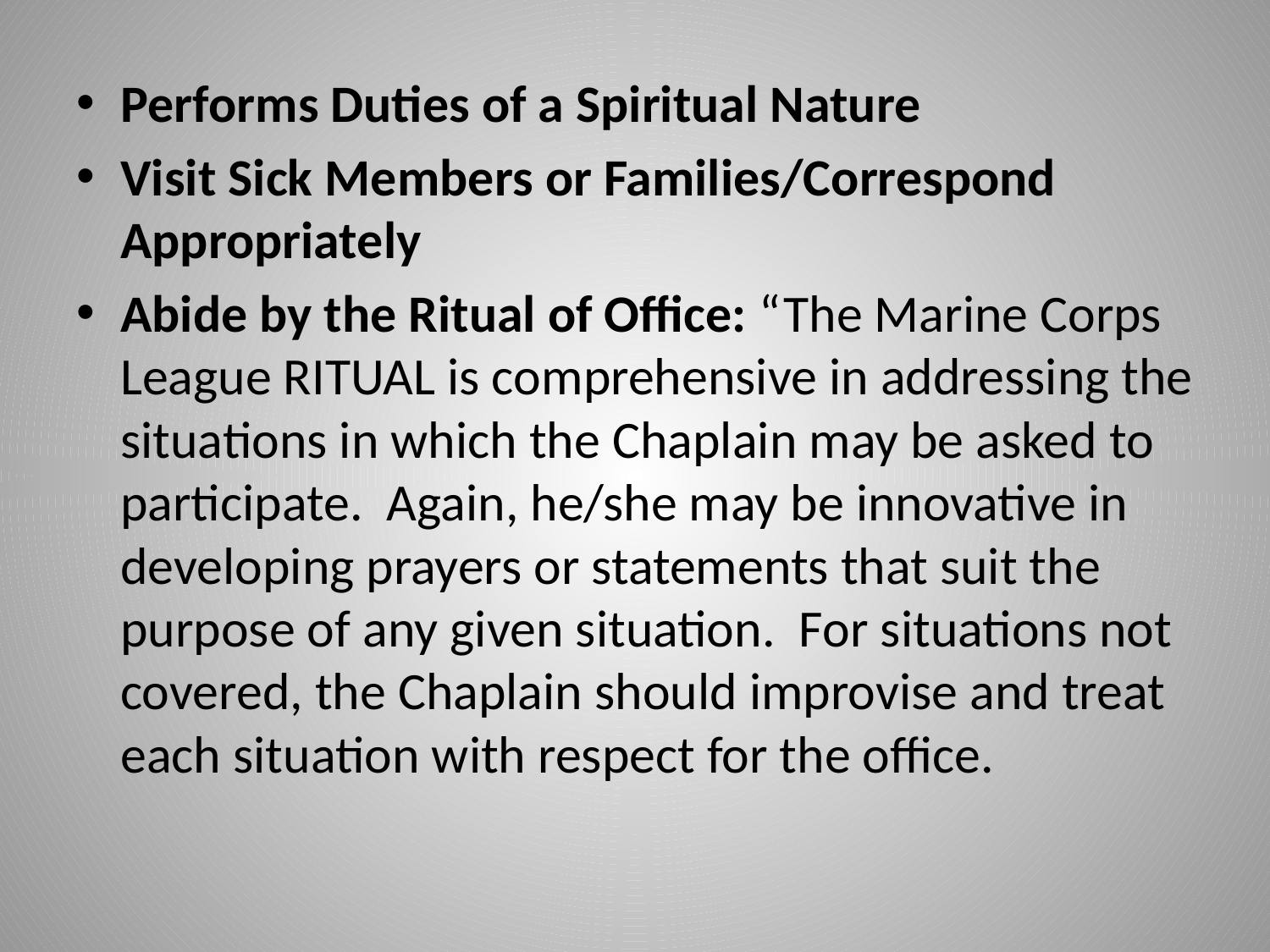

Performs Duties of a Spiritual Nature
Visit Sick Members or Families/Correspond Appropriately
Abide by the Ritual of Office: “The Marine Corps League RITUAL is comprehensive in addressing the situations in which the Chaplain may be asked to participate.  Again, he/she may be innovative in developing prayers or statements that suit the purpose of any given situation.  For situations not covered, the Chaplain should improvise and treat each situation with respect for the office.